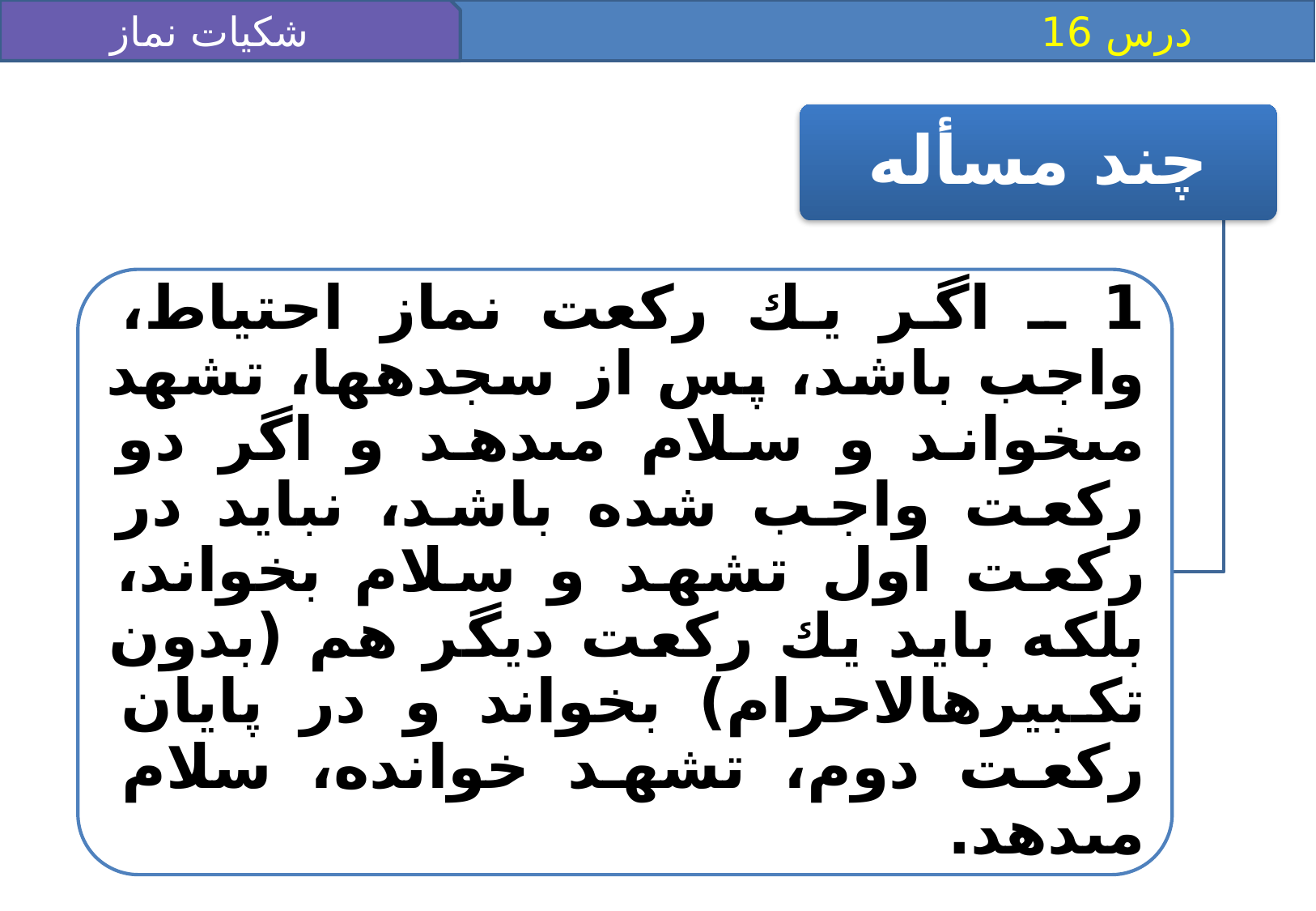

شکیات نماز 2
 درس 16
چند مسأله

1 ـ اگر يك ركعت نماز احتياط، واجب باشد، پس از سجده‏ها، تشهد مى‏خواند و سلام مى‏دهد و اگر دو ركعت واجب شده باشد، نبايد در ركعت اول تشهد و سلام بخواند، بلكه بايد يك ركعت ديگر هم (بدون تكبيره‏الاحرام) بخواند و در پايان ركعت دوم، تشهد خوانده، سلام مى‏دهد.